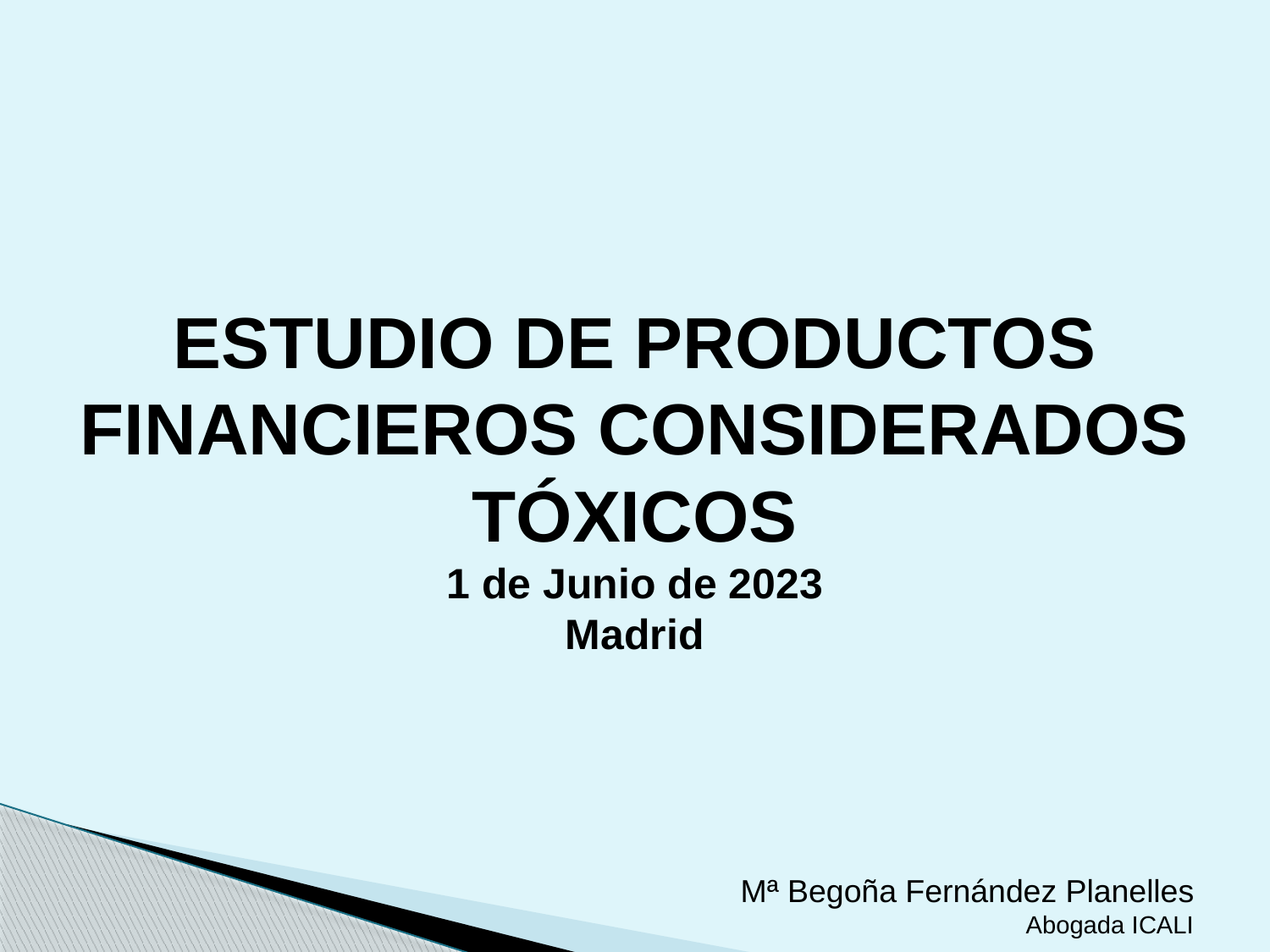

# ESTUDIO DE PRODUCTOS FINANCIEROS CONSIDERADOS TÓXICOS 1 de Junio de 2023 Madrid
Mª Begoña Fernández Planelles
Abogada ICALI